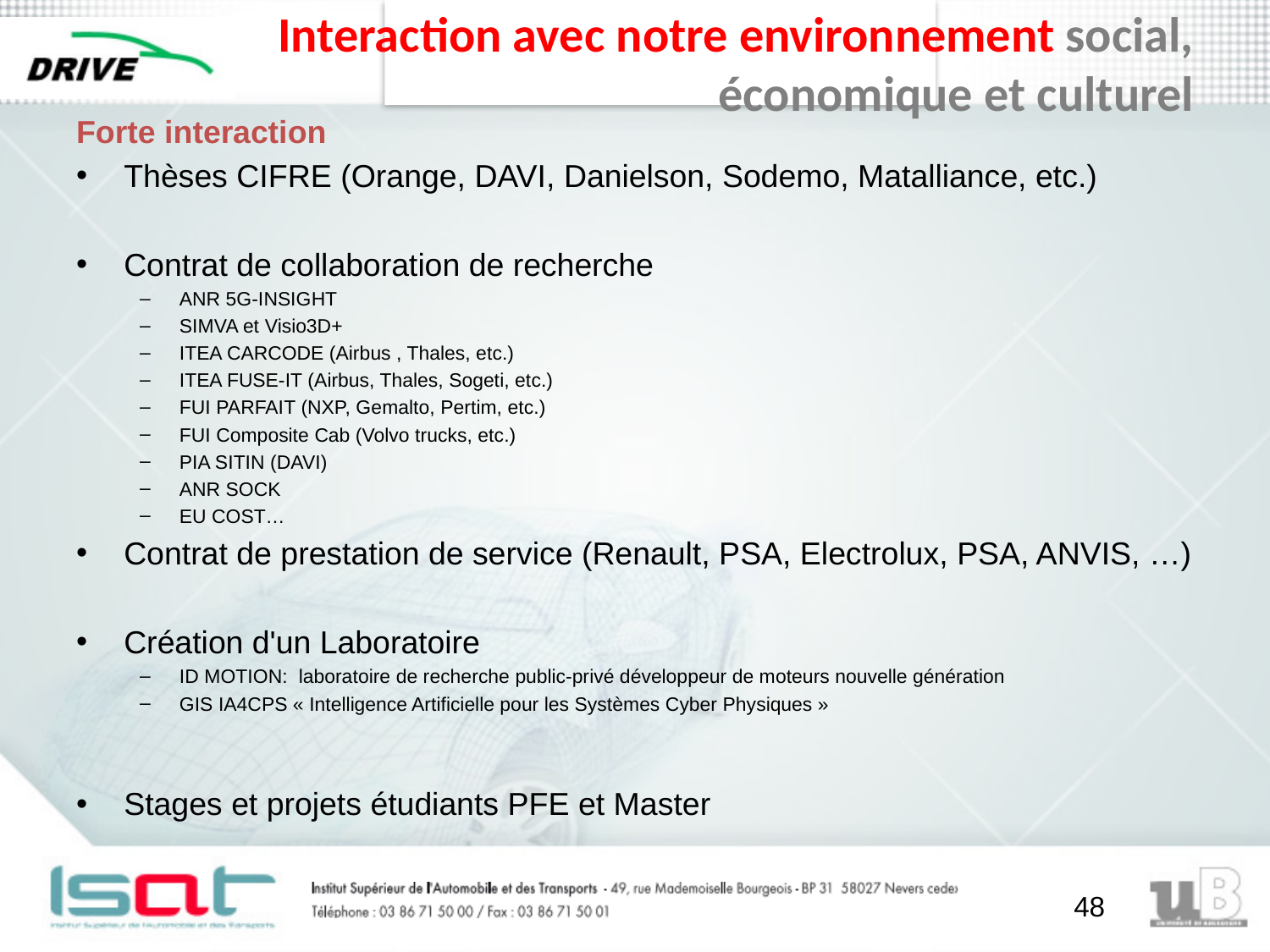

# Interaction avec notre environnement social, économique et culturel
Forte interaction
Thèses CIFRE (Orange, DAVI, Danielson, Sodemo, Matalliance, etc.)

Contrat de collaboration de recherche
ANR 5G-INSIGHT
SIMVA et Visio3D+
ITEA CARCODE (Airbus , Thales, etc.)
ITEA FUSE-IT (Airbus, Thales, Sogeti, etc.)
FUI PARFAIT (NXP, Gemalto, Pertim, etc.)
FUI Composite Cab (Volvo trucks, etc.)
PIA SITIN (DAVI)
ANR SOCK
EU COST…
Contrat de prestation de service (Renault, PSA, Electrolux, PSA, ANVIS, …)

Création d'un Laboratoire
ID MOTION:  laboratoire de recherche public-privé développeur de moteurs nouvelle génération
GIS IA4CPS « Intelligence Artificielle pour les Systèmes Cyber Physiques »

Stages et projets étudiants PFE et Master